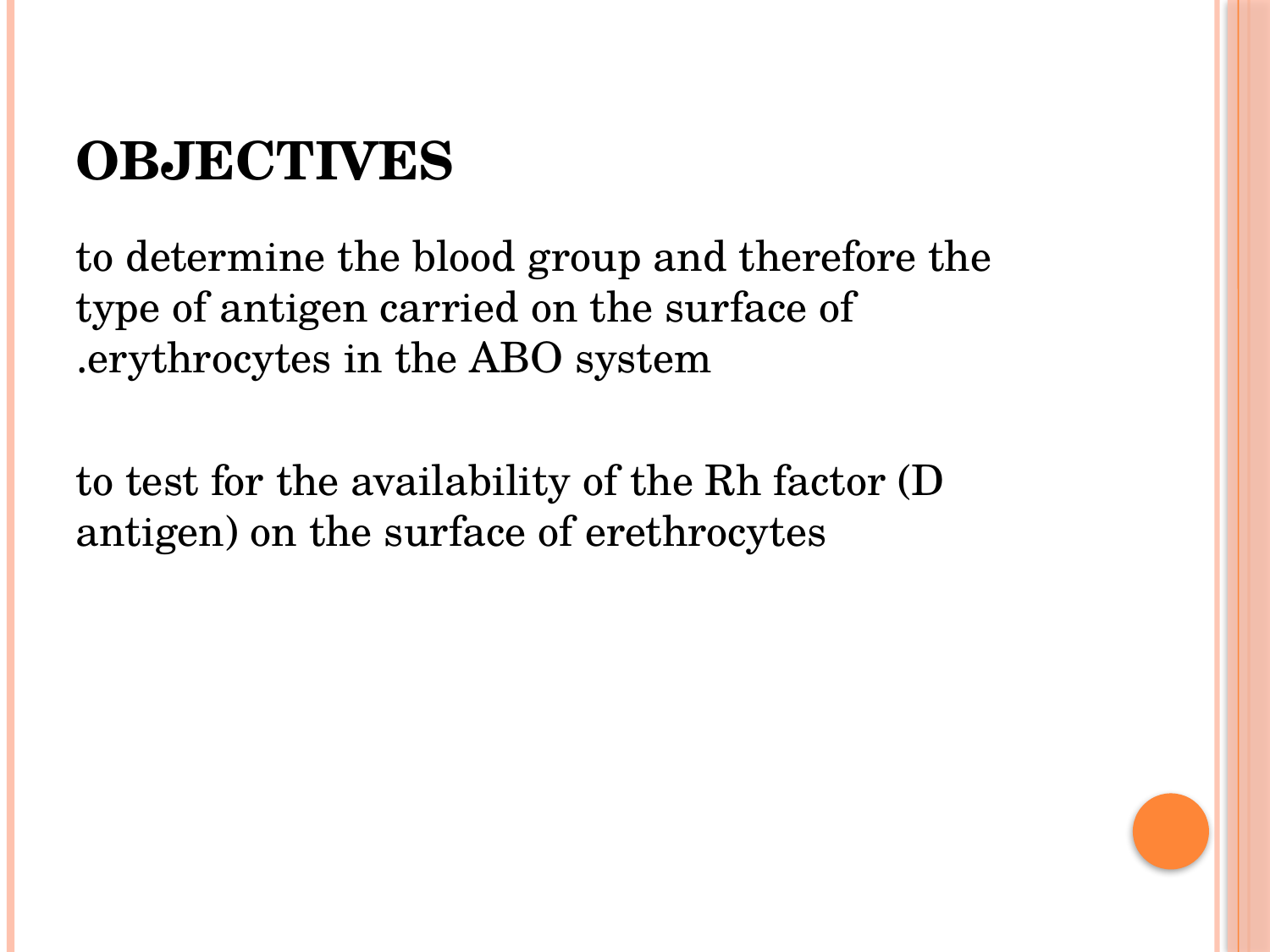

# Objectives
to determine the blood group and therefore the type of antigen carried on the surface of erythrocytes in the ABO system.

to test for the availability of the Rh factor (D antigen) on the surface of erethrocytes